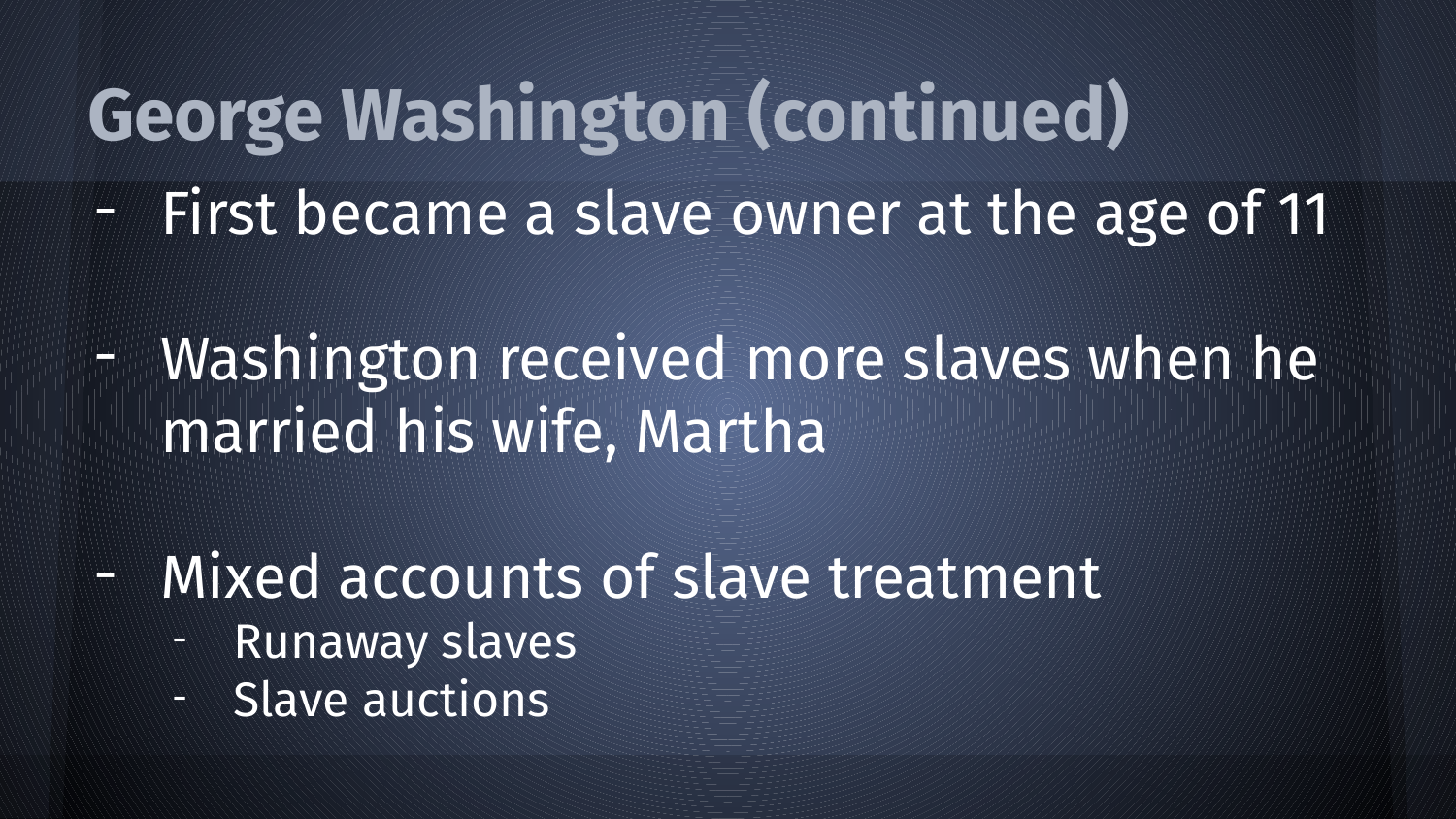

# George Washington (continued)
First became a slave owner at the age of 11

Washington received more slaves when he married his wife, Martha

Mixed accounts of slave treatment
Runaway slaves
Slave auctions